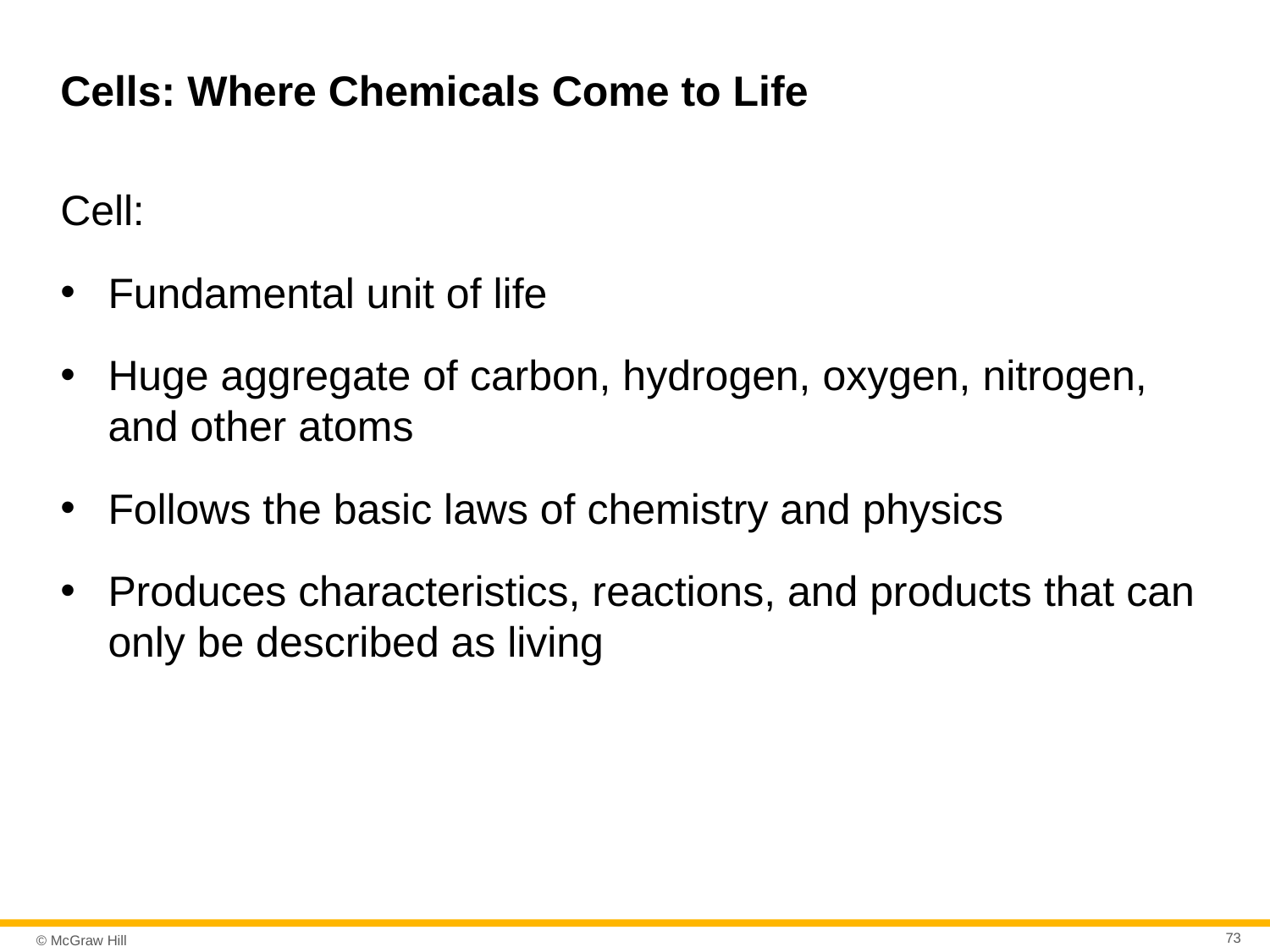

# Cells: Where Chemicals Come to Life
Cell:
Fundamental unit of life
Huge aggregate of carbon, hydrogen, oxygen, nitrogen, and other atoms
Follows the basic laws of chemistry and physics
Produces characteristics, reactions, and products that can only be described as living